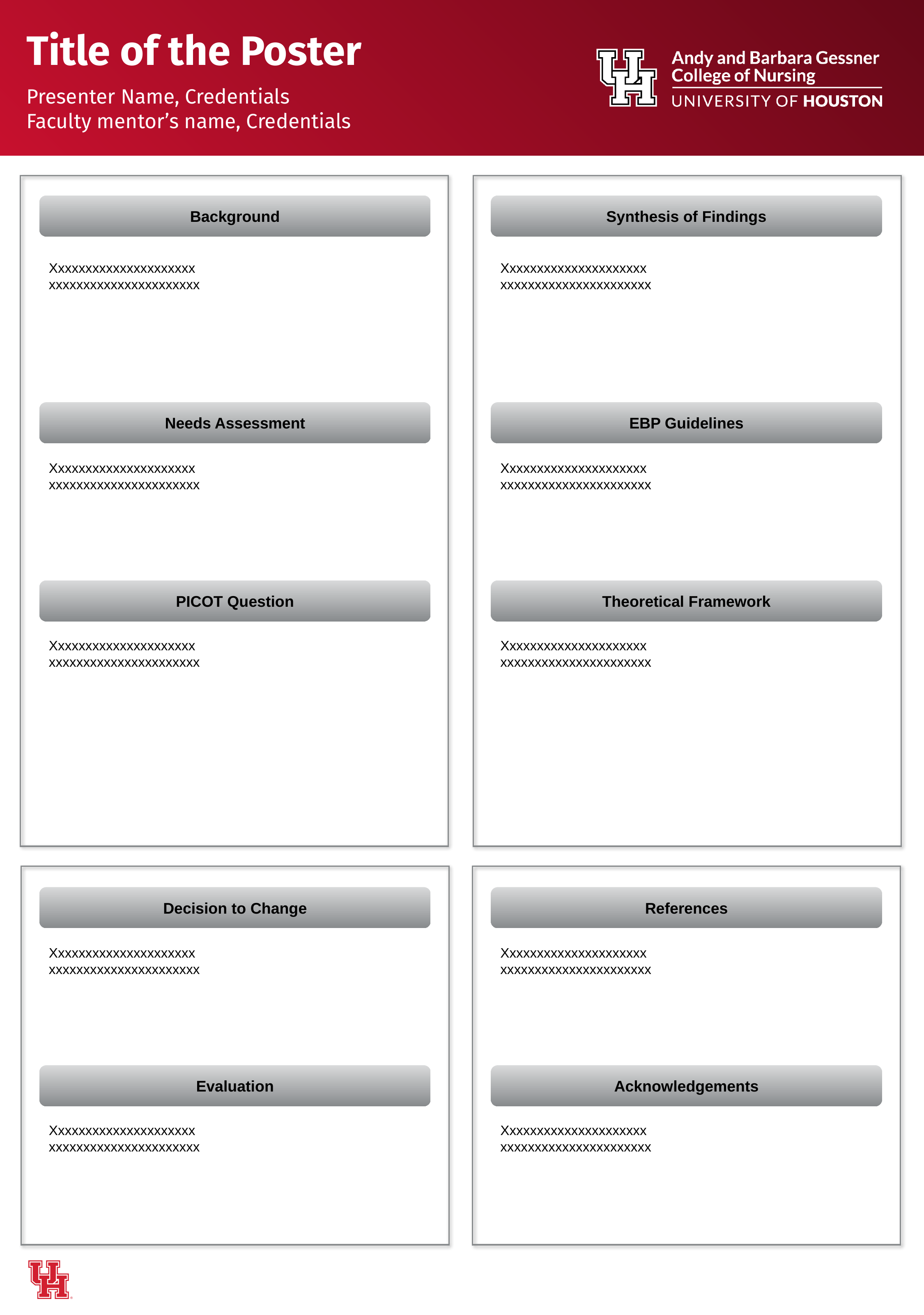

# Title of the Poster
Presenter Name, Credentials
Faculty mentor’s name, Credentials

Background
Synthesis of Findings
Xxxxxxxxxxxxxxxxxxxxx
xxxxxxxxxxxxxxxxxxxxxx
Xxxxxxxxxxxxxxxxxxxxx
xxxxxxxxxxxxxxxxxxxxxx
Needs Assessment
EBP Guidelines
Xxxxxxxxxxxxxxxxxxxxx
xxxxxxxxxxxxxxxxxxxxxx
Xxxxxxxxxxxxxxxxxxxxx
xxxxxxxxxxxxxxxxxxxxxx
PICOT Question
Theoretical Framework
Xxxxxxxxxxxxxxxxxxxxx
xxxxxxxxxxxxxxxxxxxxxx
Xxxxxxxxxxxxxxxxxxxxx
xxxxxxxxxxxxxxxxxxxxxx

Decision to Change
References
Xxxxxxxxxxxxxxxxxxxxx
xxxxxxxxxxxxxxxxxxxxxx
Xxxxxxxxxxxxxxxxxxxxx
xxxxxxxxxxxxxxxxxxxxxx
Evaluation
Acknowledgements
Xxxxxxxxxxxxxxxxxxxxx
xxxxxxxxxxxxxxxxxxxxxx
Xxxxxxxxxxxxxxxxxxxxx
xxxxxxxxxxxxxxxxxxxxxx